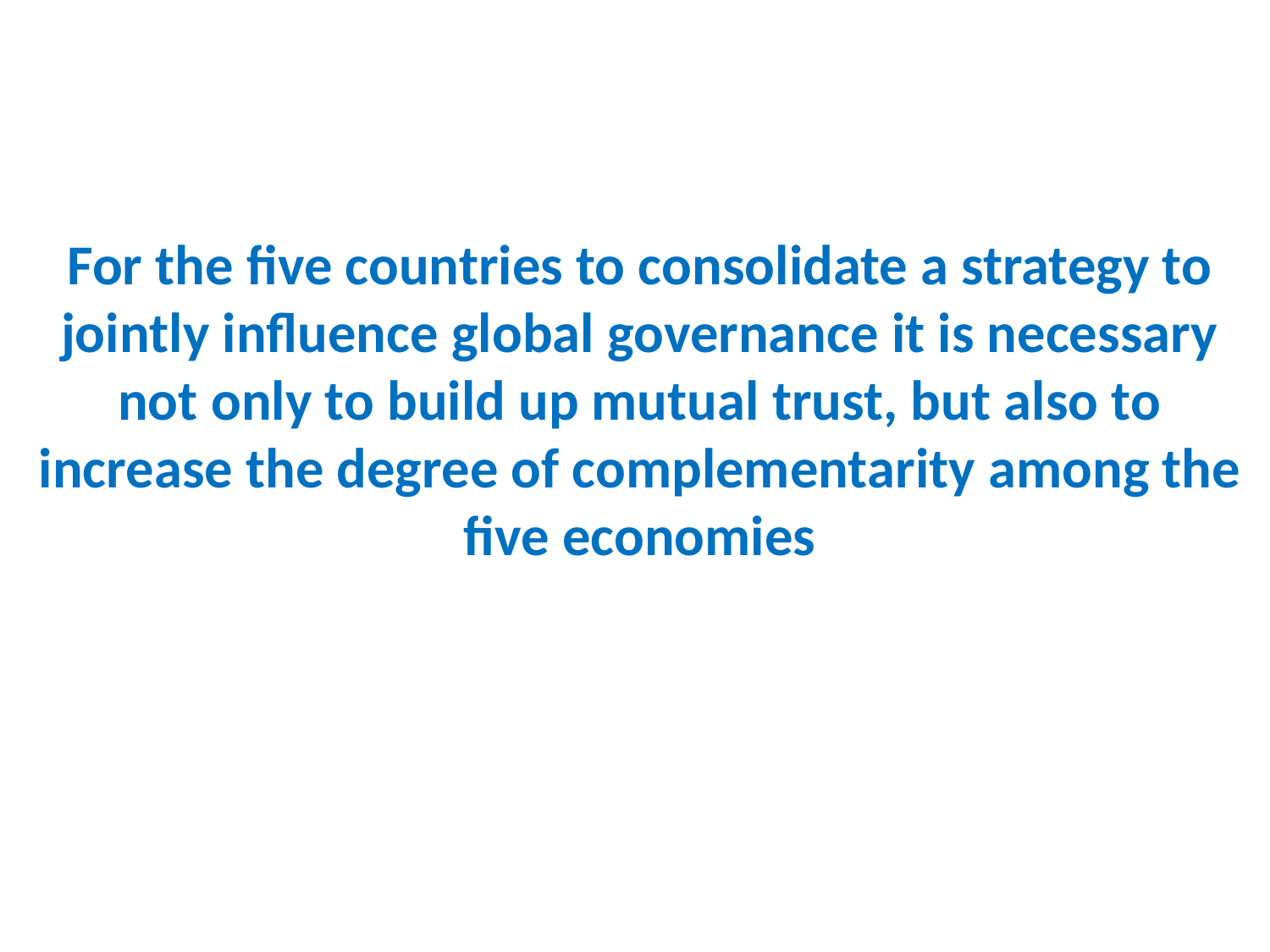

# For the five countries to consolidate a strategy to jointly influence global governance it is necessary not only to build up mutual trust, but also to increase the degree of complementarity among the five economies